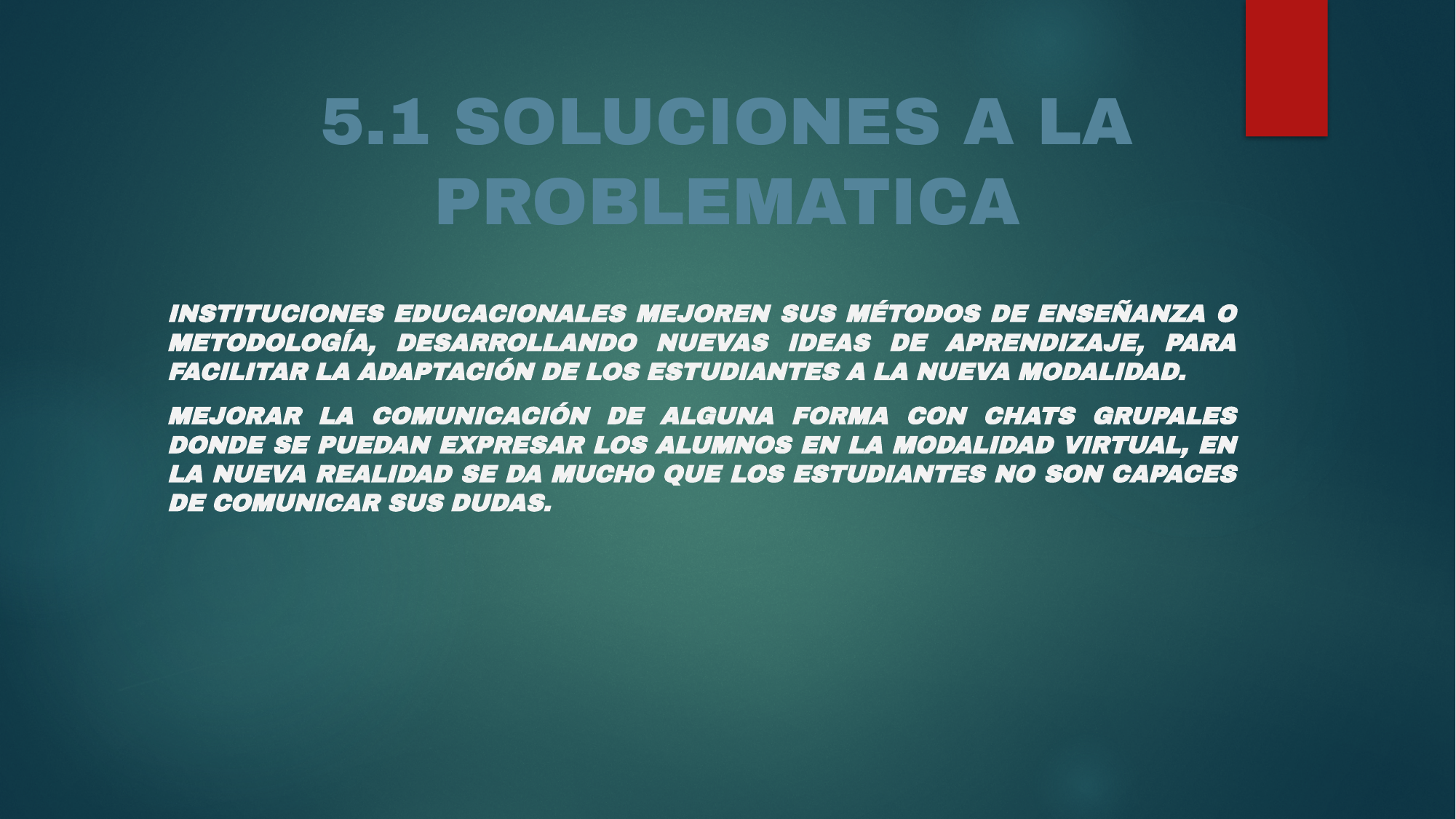

# 5.1 SOLUCIONES A LA PROBLEMATICA
Instituciones educacionales mejoren sus métodos de enseñanza o metodología, desarrollando nuevas ideas de aprendizaje, para facilitar la adaptación de los estudiantes a la nueva modalidad.
Mejorar la comunicación de alguna forma con chats grupales donde se puedan expresar los alumnos en la modalidad virtual, en la nueva realidad se da mucho que los estudiantes no son capaces de comunicar sus dudas.